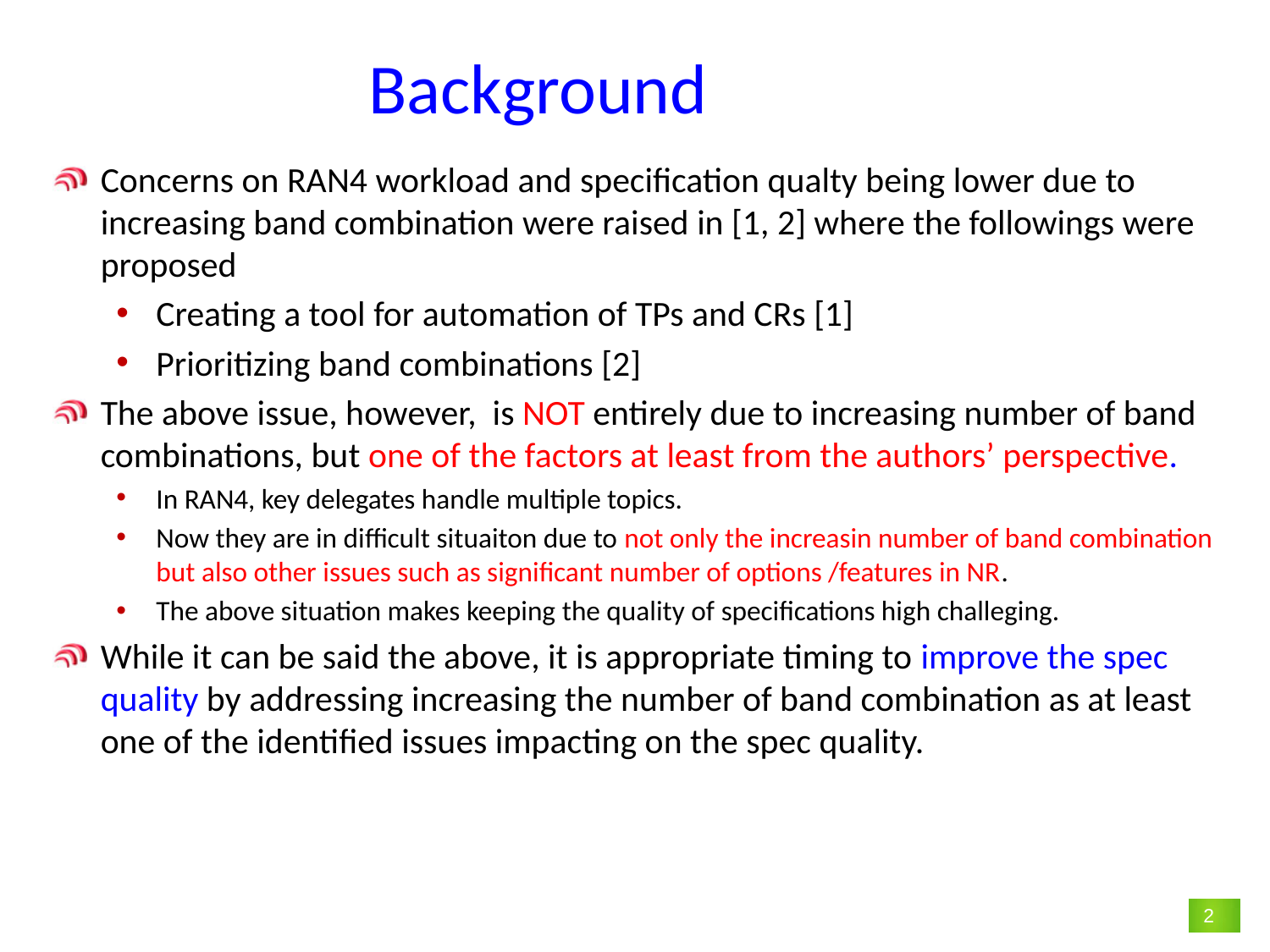

# Background
Concerns on RAN4 workload and specification qualty being lower due to increasing band combination were raised in [1, 2] where the followings were proposed
Creating a tool for automation of TPs and CRs [1]
Prioritizing band combinations [2]
The above issue, however,  is NOT entirely due to increasing number of band combinations, but one of the factors at least from the authors’ perspective.
In RAN4, key delegates handle multiple topics.
Now they are in difficult situaiton due to not only the increasin number of band combination but also other issues such as significant number of options /features in NR.
The above situation makes keeping the quality of specifications high challeging.
While it can be said the above, it is appropriate timing to improve the spec quality by addressing increasing the number of band combination as at least one of the identified issues impacting on the spec quality.